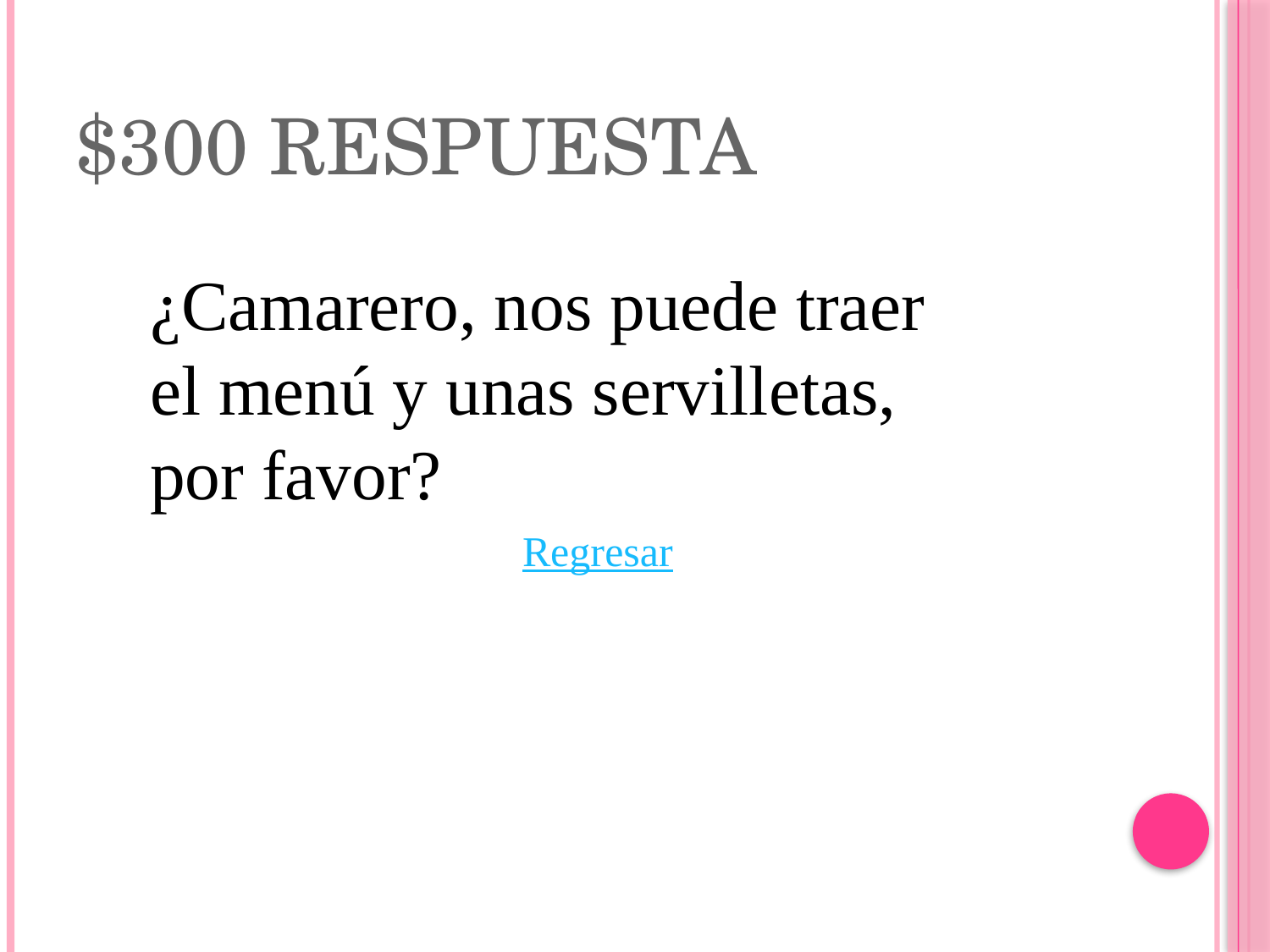

# $300 Respuesta
¿Camarero, nos puede traer el menú y unas servilletas, por favor?
Regresar